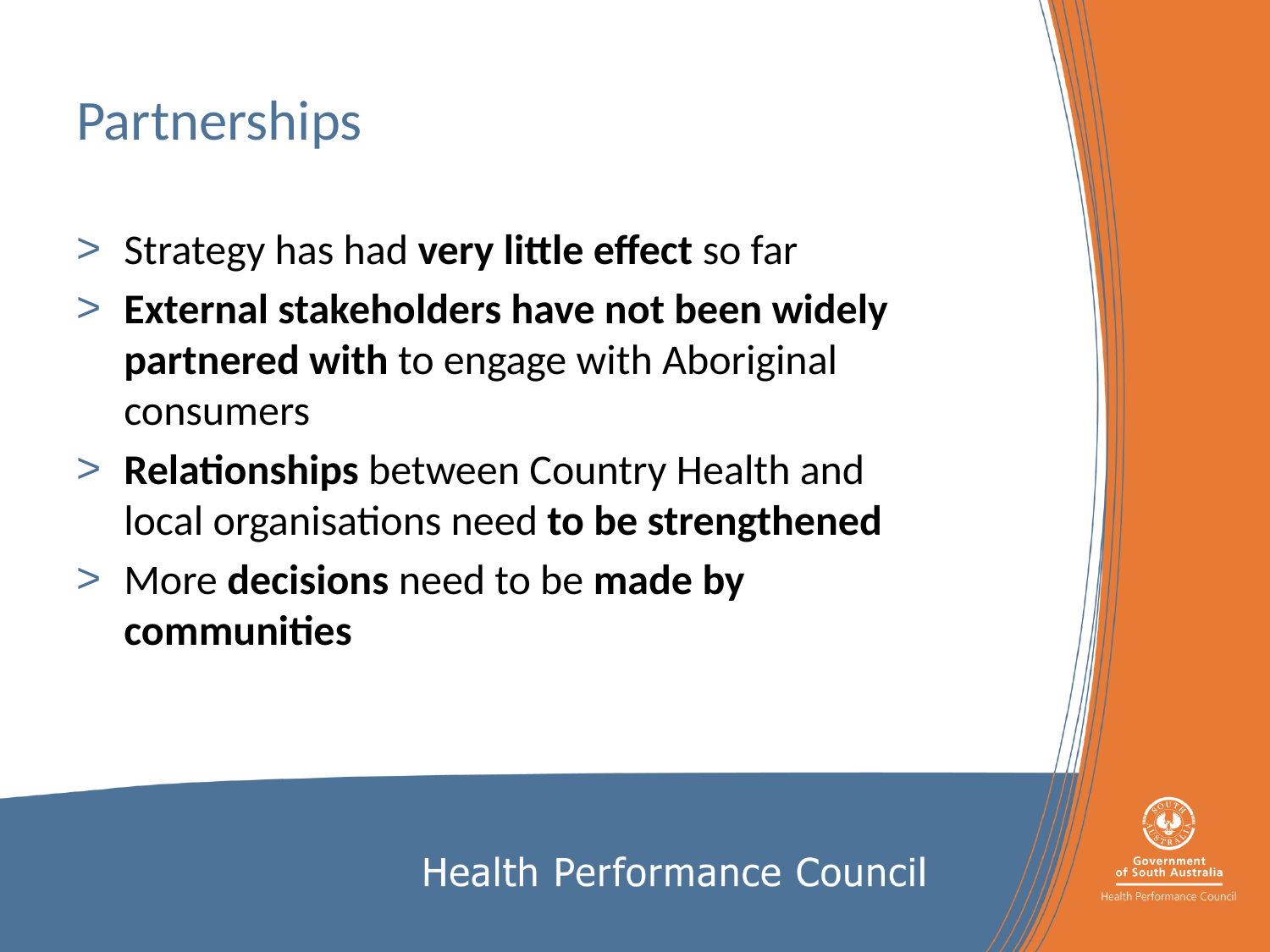

# Partnerships
Strategy has had very little effect so far
External stakeholders have not been widely partnered with to engage with Aboriginal consumers
Relationships between Country Health and local organisations need to be strengthened
More decisions need to be made by communities